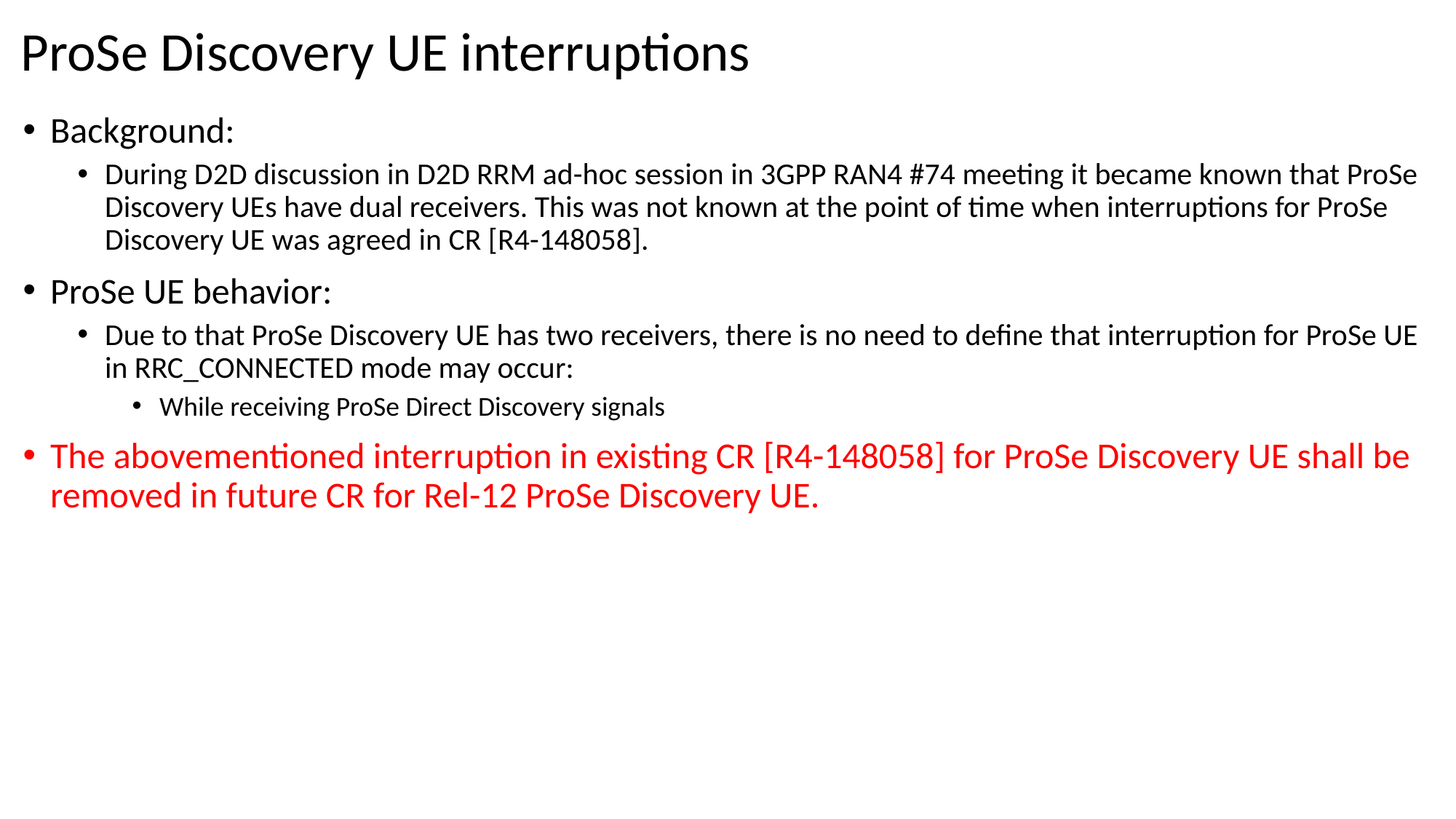

# ProSe Discovery UE interruptions
Background:
During D2D discussion in D2D RRM ad-hoc session in 3GPP RAN4 #74 meeting it became known that ProSe Discovery UEs have dual receivers. This was not known at the point of time when interruptions for ProSe  Discovery UE was agreed in CR [R4-148058].
ProSe UE behavior:
Due to that ProSe Discovery UE has two receivers, there is no need to define that interruption for ProSe UE in RRC_CONNECTED mode may occur:
While receiving ProSe Direct Discovery signals
The abovementioned interruption in existing CR [R4-148058] for ProSe Discovery UE shall be removed in future CR for Rel-12 ProSe Discovery UE.